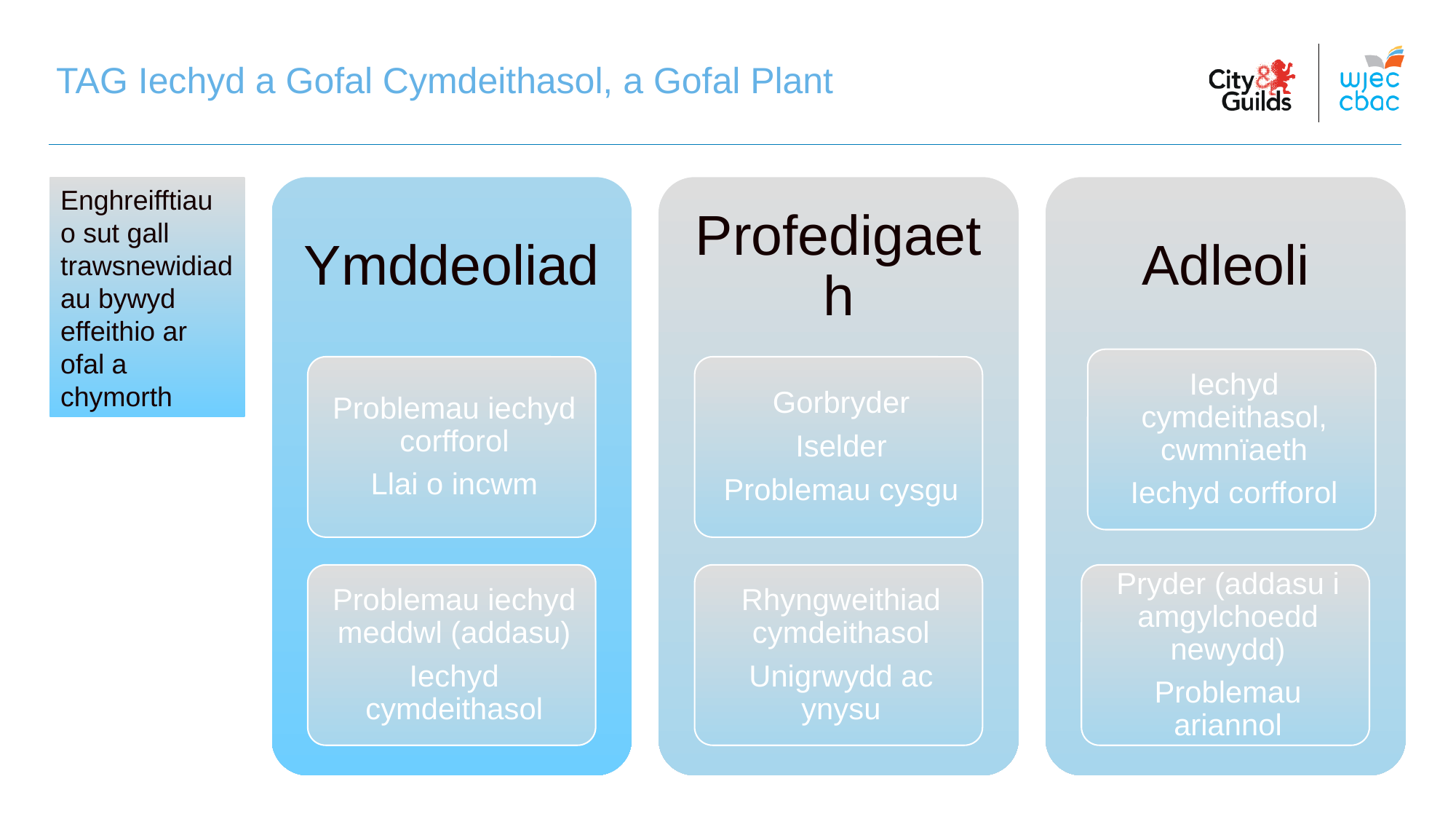

TAG Iechyd a Gofal Cymdeithasol, a Gofal Plant
Enghreifftiau o sut gall trawsnewidiadau bywyd effeithio ar ofal a chymorth
Ymddeoliad
Problemau iechyd corfforol
Llai o incwm
Problemau iechyd meddwl (addasu)
Iechyd cymdeithasol
Profedigaeth
Gorbryder
Iselder
Problemau cysgu
Rhyngweithiad cymdeithasol
Unigrwydd ac ynysu
Adleoli
Iechyd cymdeithasol, cwmnïaeth
Iechyd corﬀorol
Pryder (addasu i amgylchoedd newydd)
Problemau ariannol